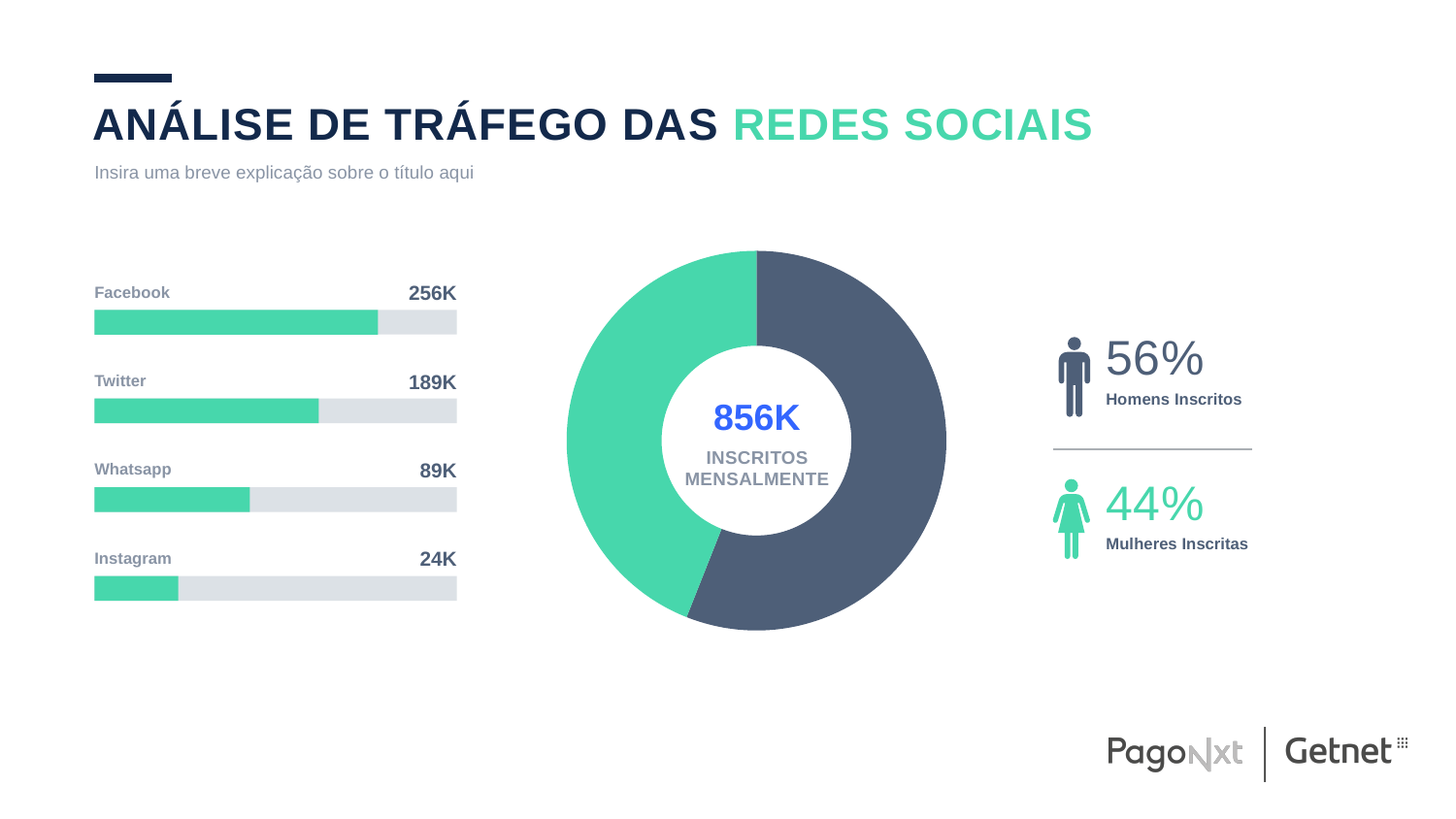

Análise de tráfego das redes sociais
Insira uma breve explicação sobre o título aqui

### Chart

| Category | Sales |
|---|---|
| 1st Qtr | 56.0 |
| 2nd Qtr | 44.0 |
256K
Facebook

56%

189K
Twitter
Homens Inscritos
856K
INSCRITOS
MENSALMENTE

89K
Whatsapp
44%

Mulheres Inscritas
24K
Instagram